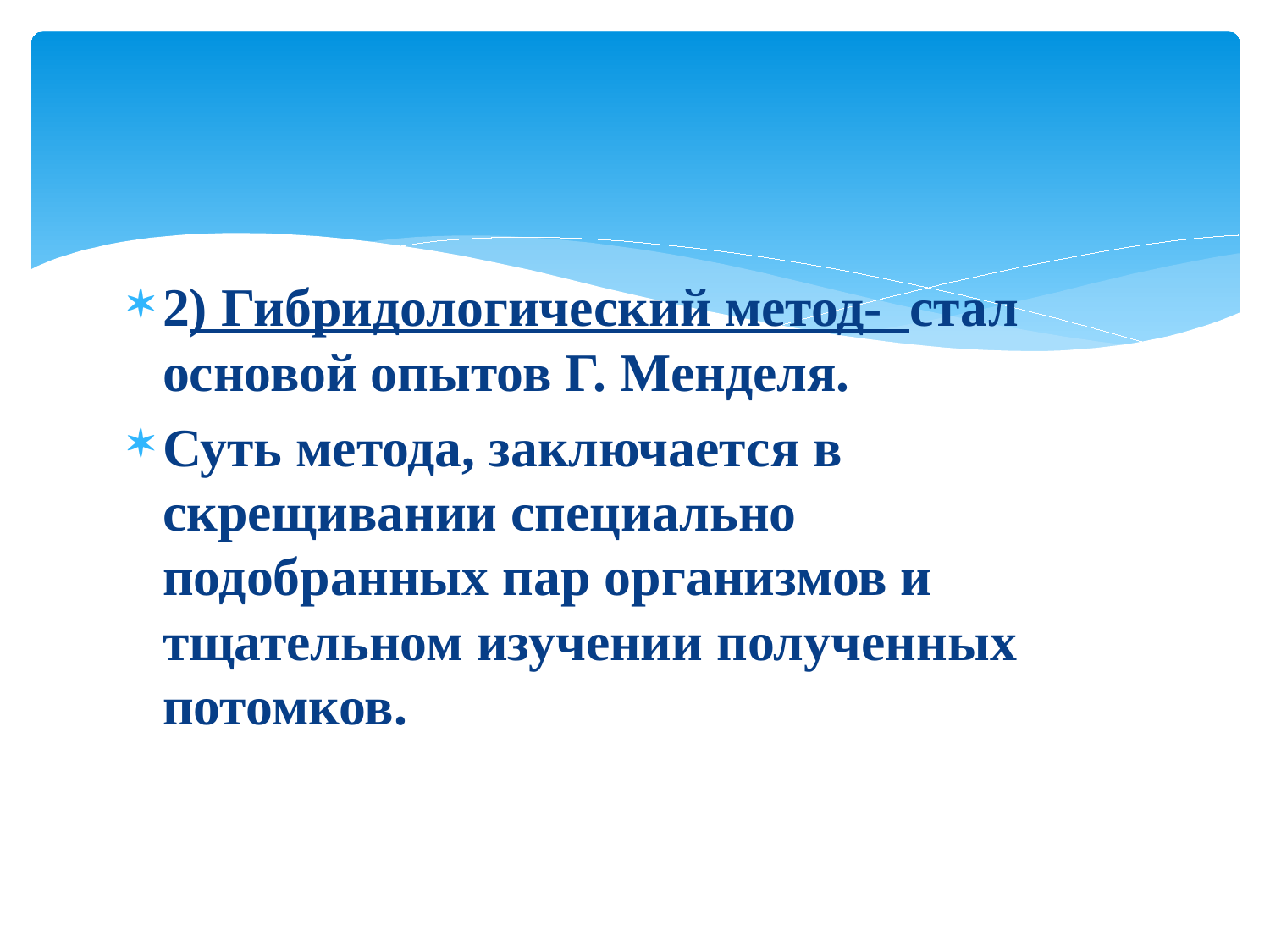

#
2) Гибридологический метод-  стал основой опытов Г. Менделя.
Суть метода, заключается в скрещивании специально подобранных пар организмов и тщательном изучении полученных потомков.